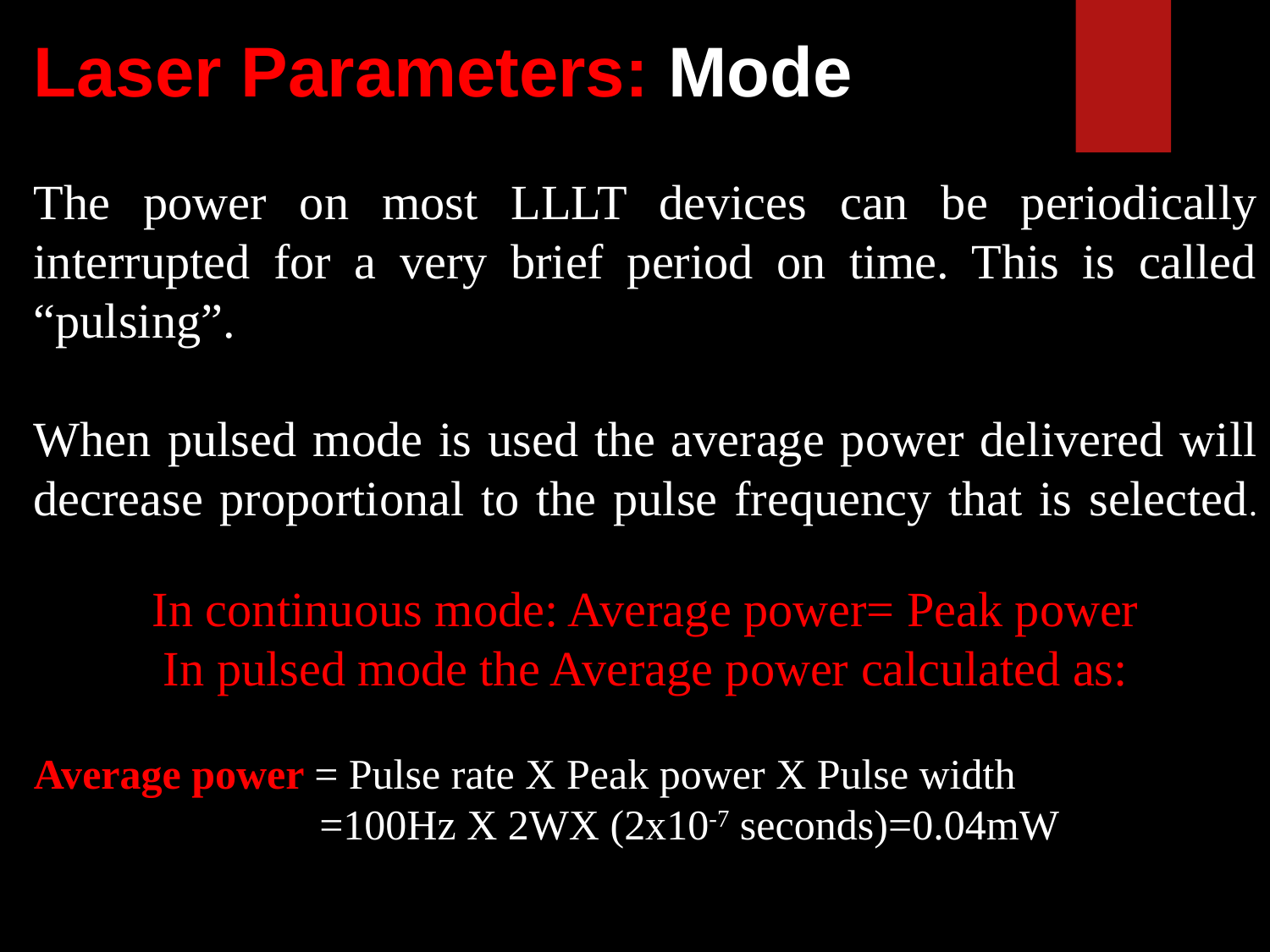

# Laser Parameters: Mode
The power on most LLLT devices can be periodically interrupted for a very brief period on time. This is called “pulsing”.

When pulsed mode is used the average power delivered will decrease proportional to the pulse frequency that is selected.
In continuous mode: Average power= Peak power
In pulsed mode the Average power calculated as:

Average power = Pulse rate X Peak power X Pulse width
                           =100Hz X 2WX (2x10-7 seconds)=0.04mW